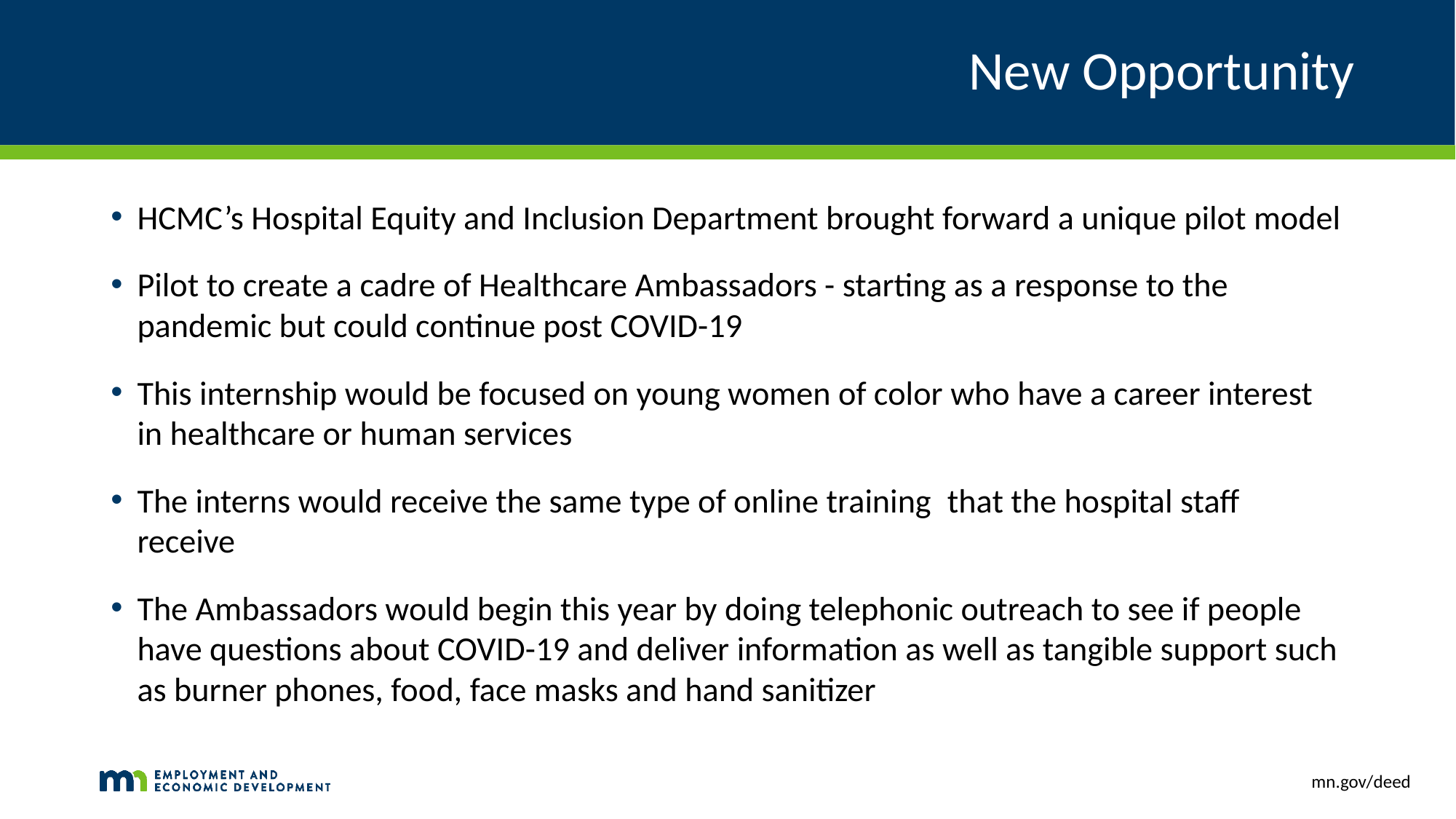

# New Opportunity
HCMC’s Hospital Equity and Inclusion Department brought forward a unique pilot model
Pilot to create a cadre of Healthcare Ambassadors - starting as a response to the pandemic but could continue post COVID-19
This internship would be focused on young women of color who have a career interest in healthcare or human services
The interns would receive the same type of online training  that the hospital staff receive
The Ambassadors would begin this year by doing telephonic outreach to see if people have questions about COVID-19 and deliver information as well as tangible support such as burner phones, food, face masks and hand sanitizer

mn.gov/deed